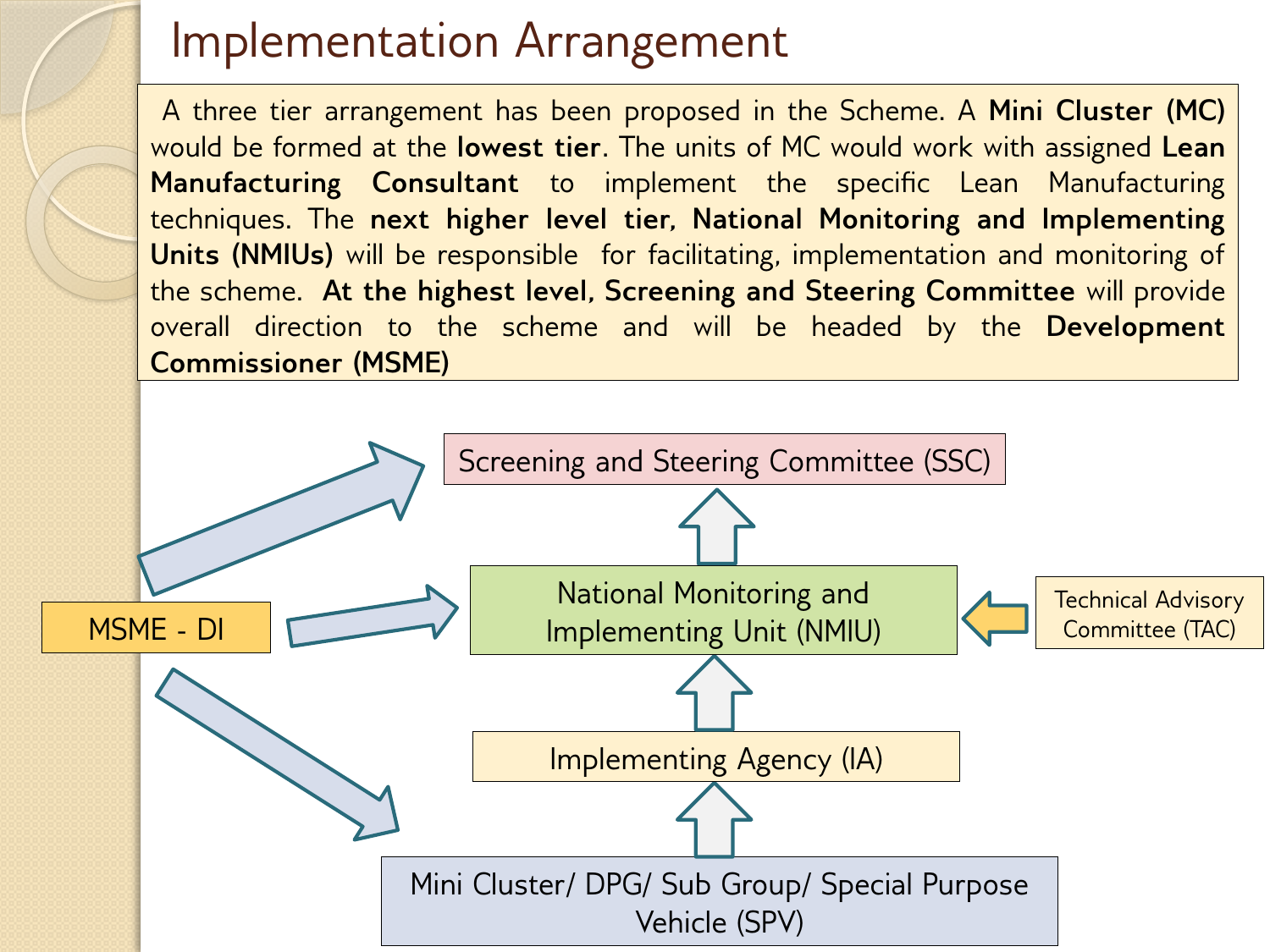

# Implementation Arrangement
 A three tier arrangement has been proposed in the Scheme. A Mini Cluster (MC) would be formed at the lowest tier. The units of MC would work with assigned Lean Manufacturing Consultant to implement the specific Lean Manufacturing techniques. The next higher level tier, National Monitoring and Implementing Units (NMIUs) will be responsible  for facilitating, implementation and monitoring of the scheme.  At the highest level, Screening and Steering Committee will provide overall direction to the scheme and will be headed by the Development Commissioner (MSME)
Screening and Steering Committee (SSC)

National Monitoring and Implementing Unit (NMIU)
Technical Advisory Committee (TAC)

MSME - DI

Implementing Agency (IA)

Mini Cluster/ DPG/ Sub Group/ Special Purpose Vehicle (SPV)